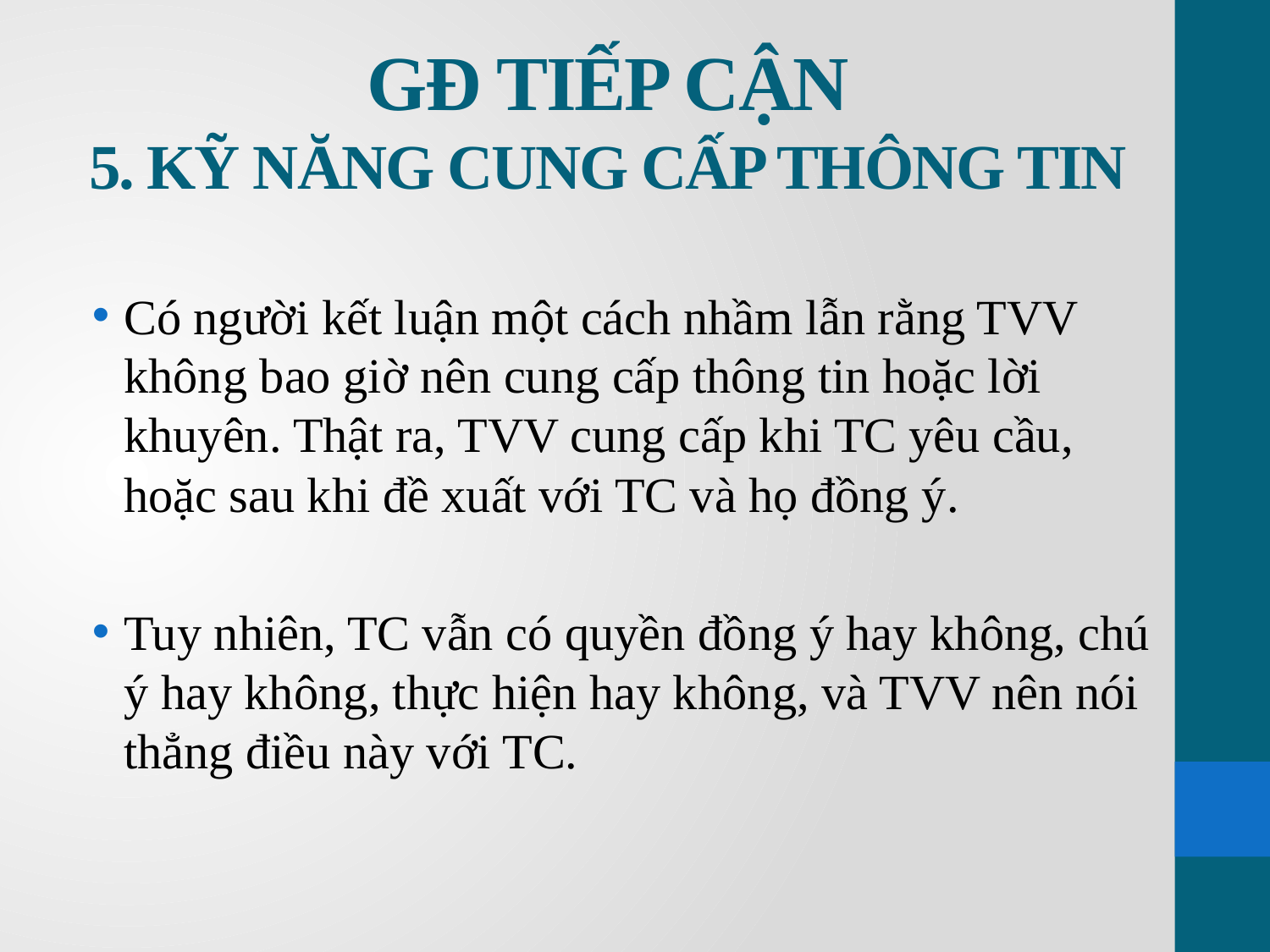

# GĐ TIẾP CẬN 5. KỸ NĂNG CUNG CẤP THÔNG TIN
Có người kết luận một cách nhầm lẫn rằng TVV không bao giờ nên cung cấp thông tin hoặc lời khuyên. Thật ra, TVV cung cấp khi TC yêu cầu, hoặc sau khi đề xuất với TC và họ đồng ý.

Tuy nhiên, TC vẫn có quyền đồng ý hay không, chú ý hay không, thực hiện hay không, và TVV nên nói thẳng điều này với TC.